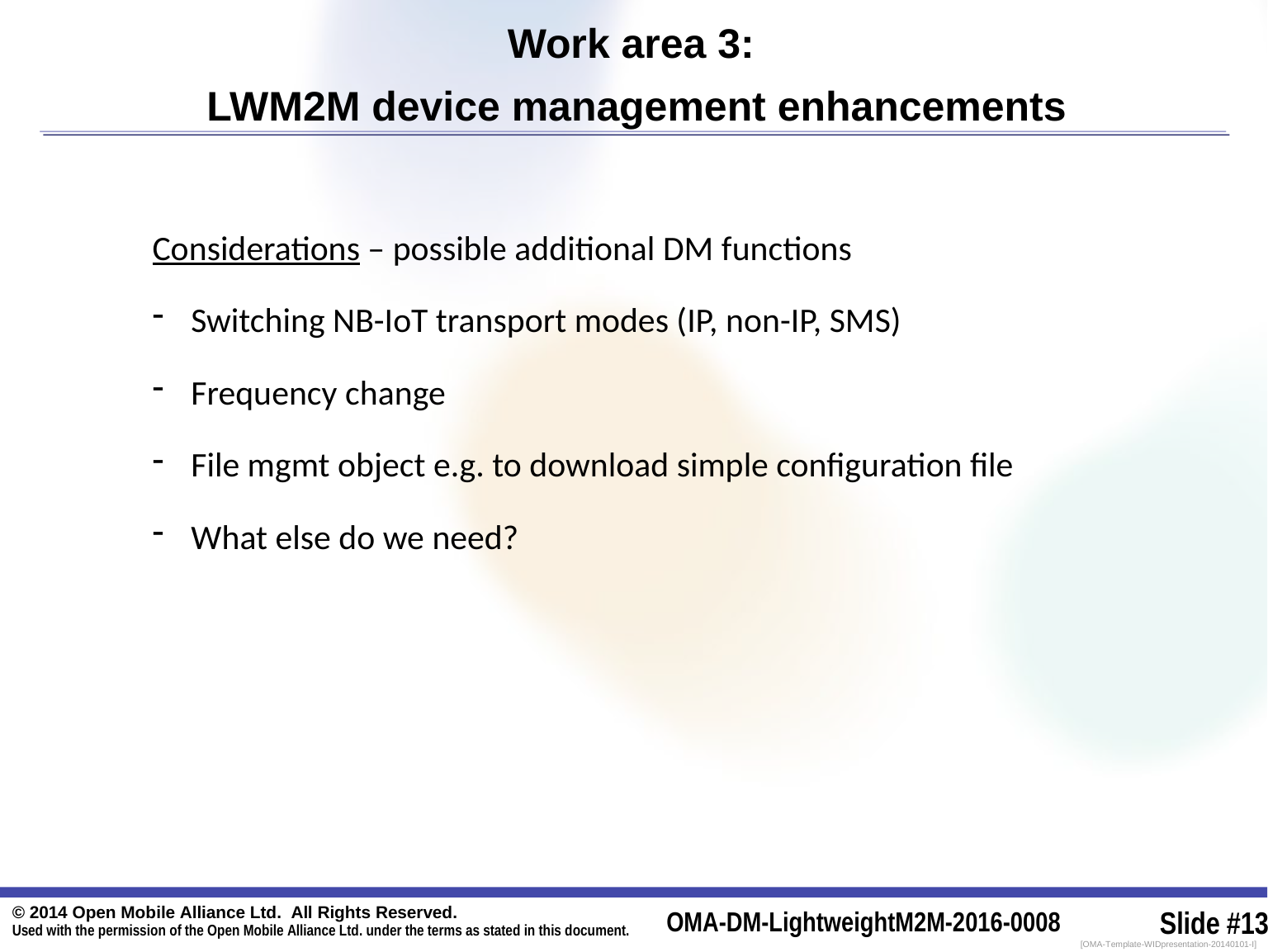

# Work area 3: LWM2M device management enhancements

Considerations – possible additional DM functions
Switching NB-IoT transport modes (IP, non-IP, SMS)
Frequency change
File mgmt object e.g. to download simple configuration file
What else do we need?

© 2014 Open Mobile Alliance Ltd.  All Rights Reserved.
Used with the permission of the Open Mobile Alliance Ltd. under the terms as stated in this document.
OMA-DM-LightweightM2M-2016-0008
Slide #13
[OMA-Template-WIDpresentation-20140101-I]